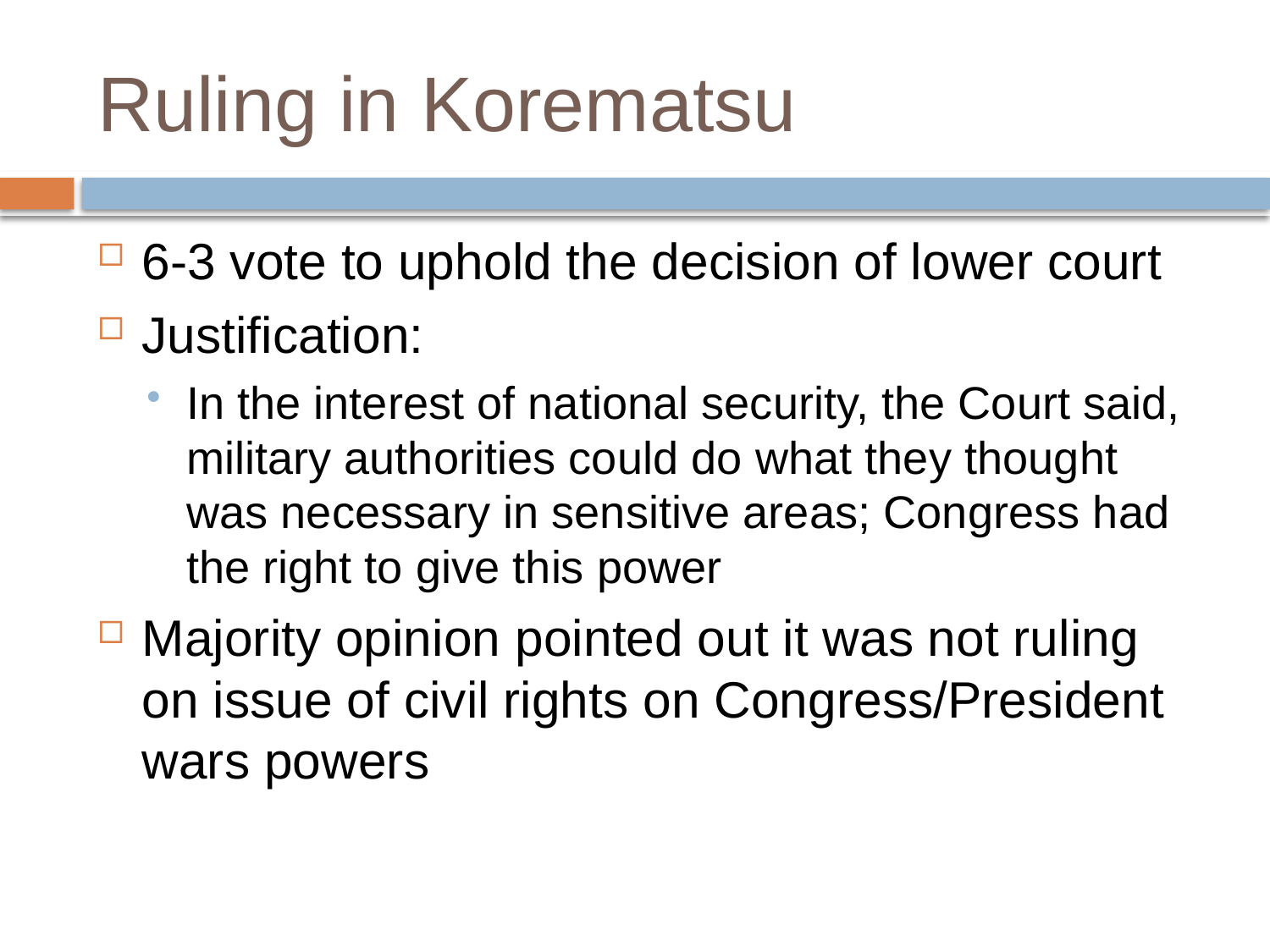

# Ruling in Korematsu
6-3 vote to uphold the decision of lower court
Justification:
In the interest of national security, the Court said, military authorities could do what they thought was necessary in sensitive areas; Congress had the right to give this power
Majority opinion pointed out it was not ruling on issue of civil rights on Congress/President wars powers